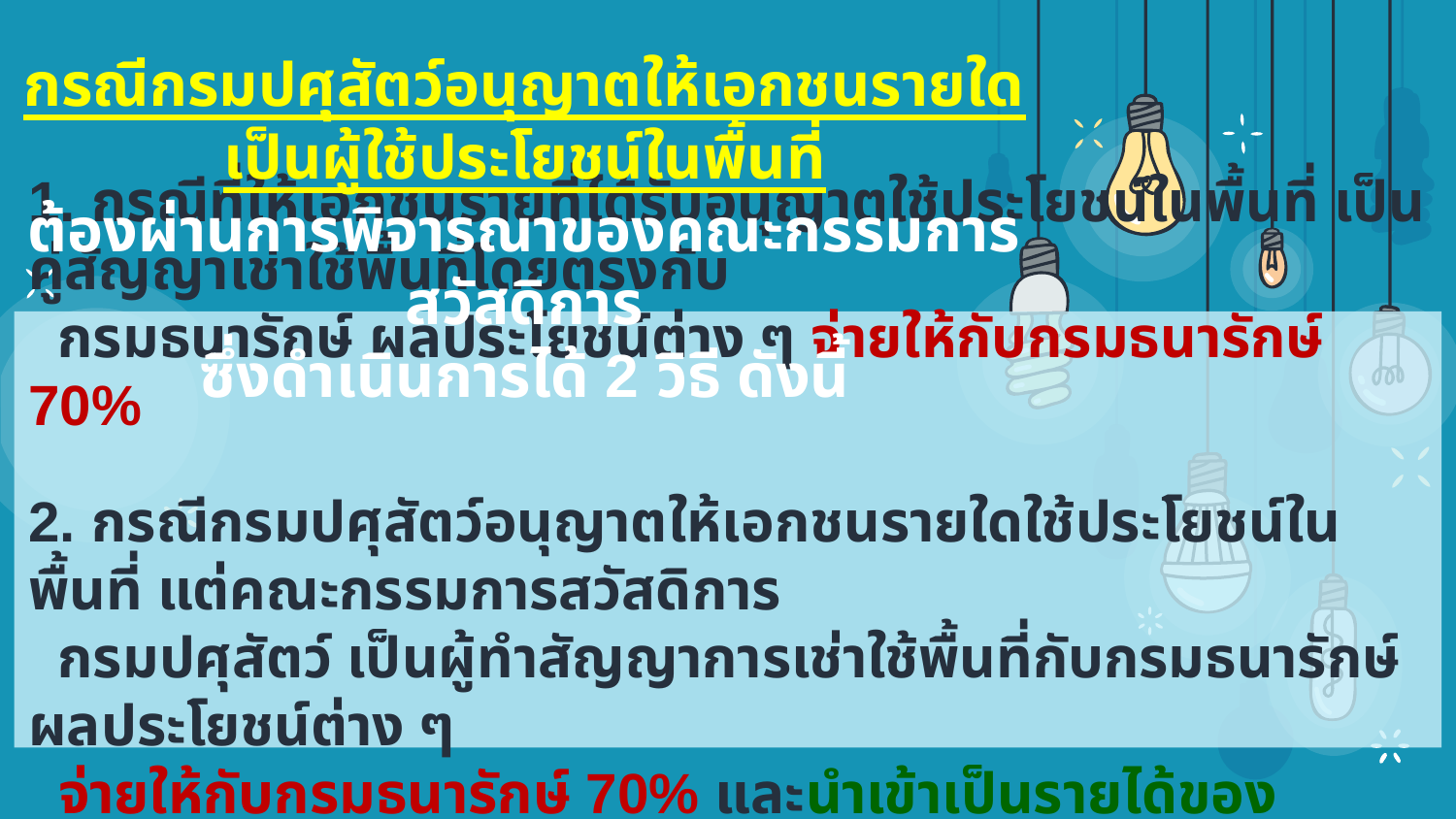

กรณีกรมปศุสัตว์อนุญาตให้เอกชนรายใดเป็นผู้ใช้ประโยชน์ในพื้นที่
ต้องผ่านการพิจารณาของคณะกรรมการสวัสดิการ
ซึ่งดำเนินการได้ 2 วิธี ดังนี้
1. กรณีที่ให้เอกชนรายที่ได้รับอนุญาตใช้ประโยชน์ในพื้นที่ เป็นคู่สัญญาเช่าใช้พื้นที่โดยตรงกับ
  กรมธนารักษ์ ผลประโยชน์ต่าง ๆ จ่ายให้กับกรมธนารักษ์ 70%

2. กรณีกรมปศุสัตว์อนุญาตให้เอกชนรายใดใช้ประโยชน์ในพื้นที่ แต่คณะกรรมการสวัสดิการ
  กรมปศุสัตว์ เป็นผู้ทำสัญญาการเช่าใช้พื้นที่กับกรมธนารักษ์ ผลประโยชน์ต่าง ๆ
  จ่ายให้กับกรมธนารักษ์ 70% และนำเข้าเป็นรายได้ของสวัสดิการกรมปศุสัตว์ 30%